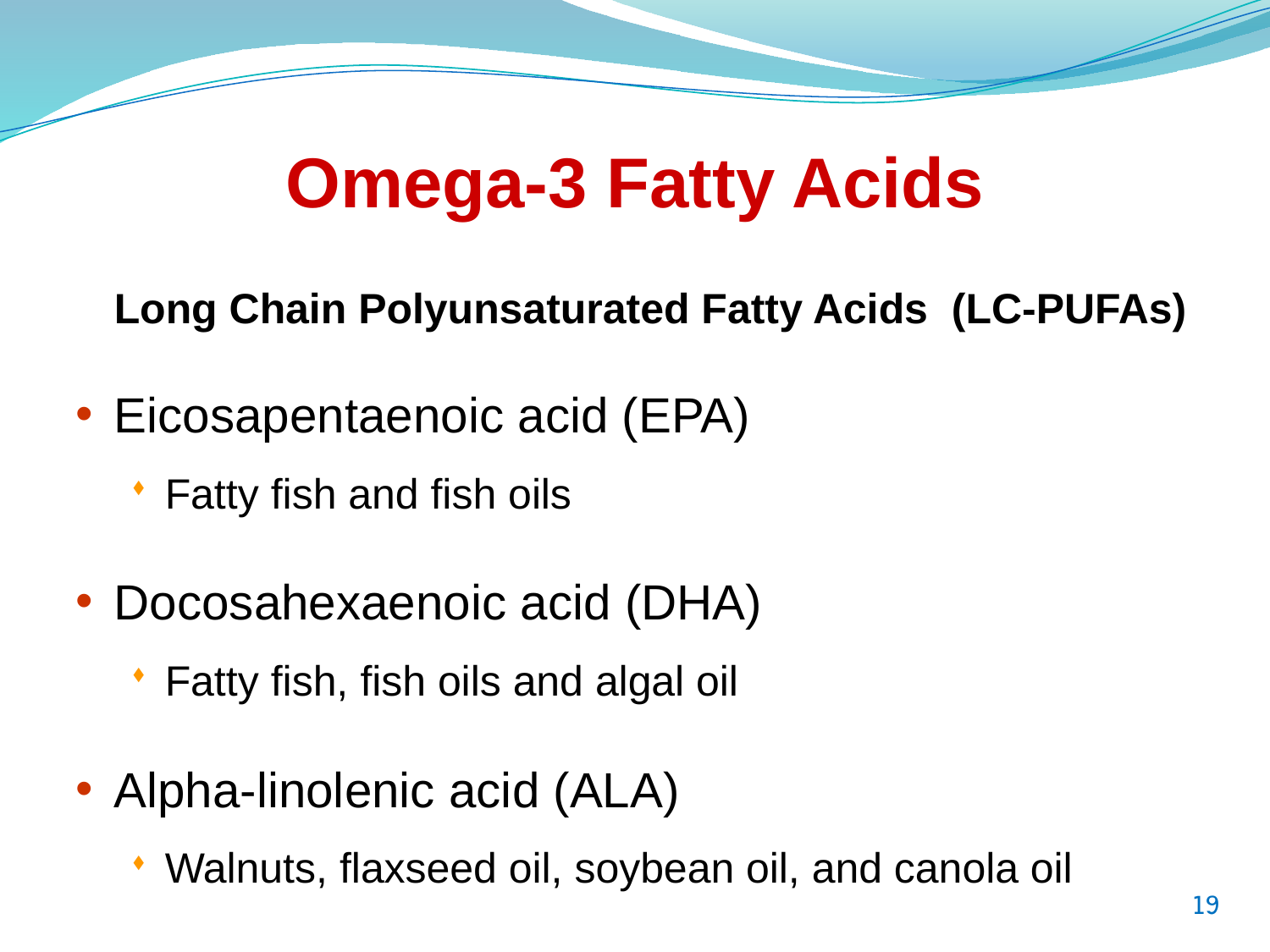

# Omega-3 Fatty Acids
Long Chain Polyunsaturated Fatty Acids  (LC-PUFAs)

Eicosapentaenoic acid (EPA)
Fatty fish and fish oils
Docosahexaenoic acid (DHA)
Fatty fish, fish oils and algal oil
Alpha-linolenic acid (ALA)
Walnuts, flaxseed oil, soybean oil, and canola oil
19